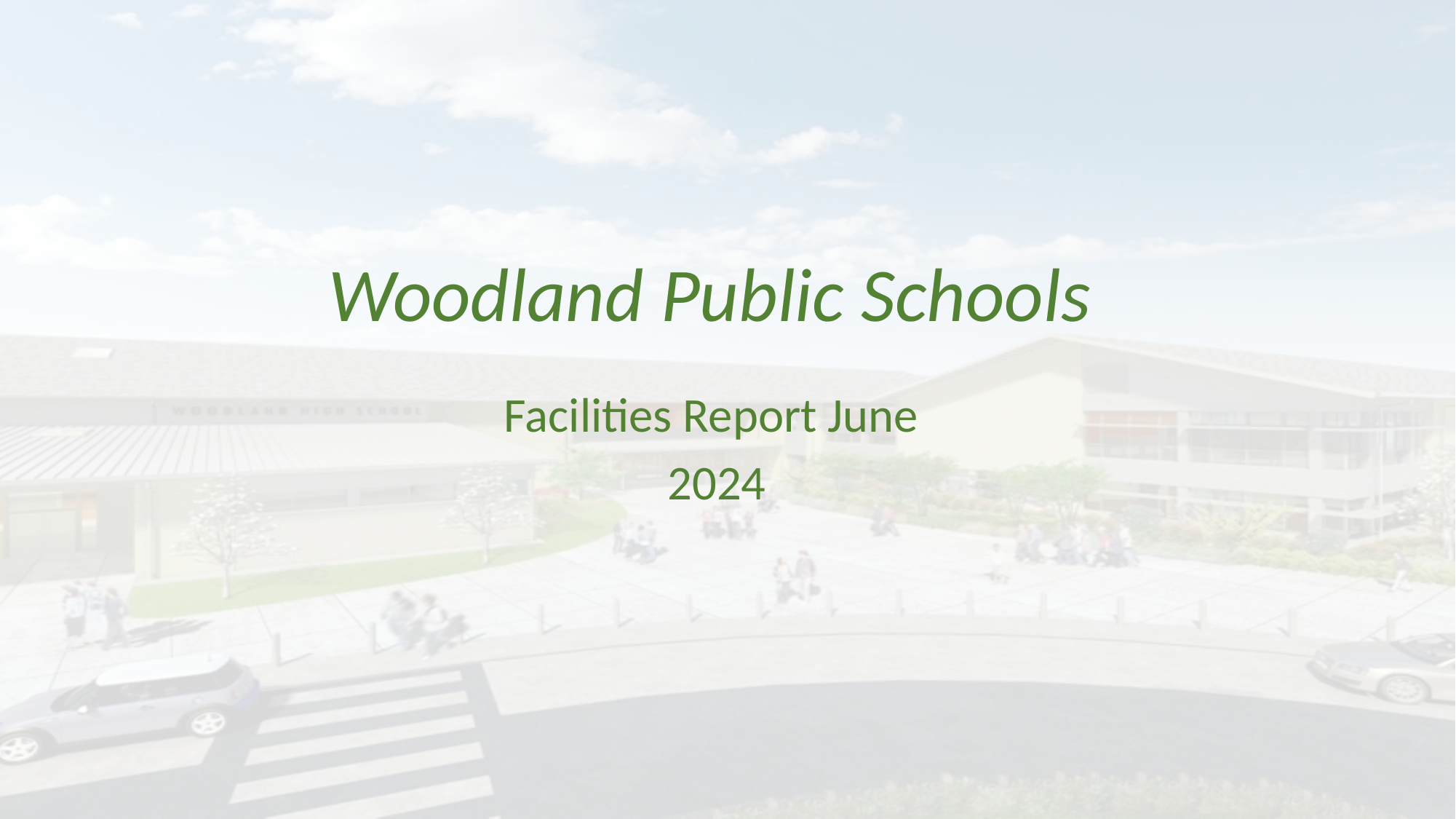

# Woodland Public Schools
Facilities Report June
 2024